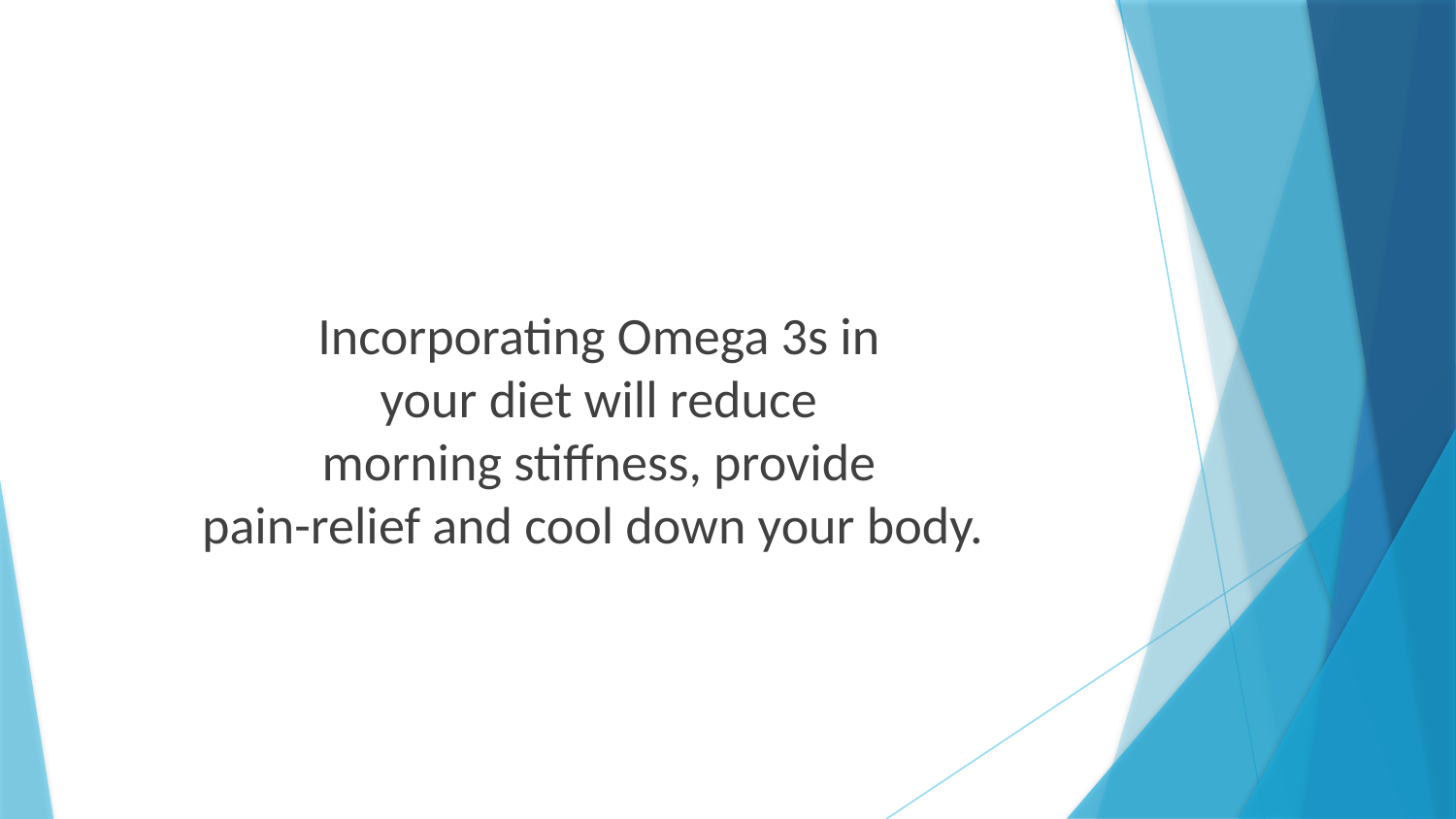

Incorporating Omega 3s in
your diet will reduce
morning stiffness, provide
pain-relief and cool down your body.